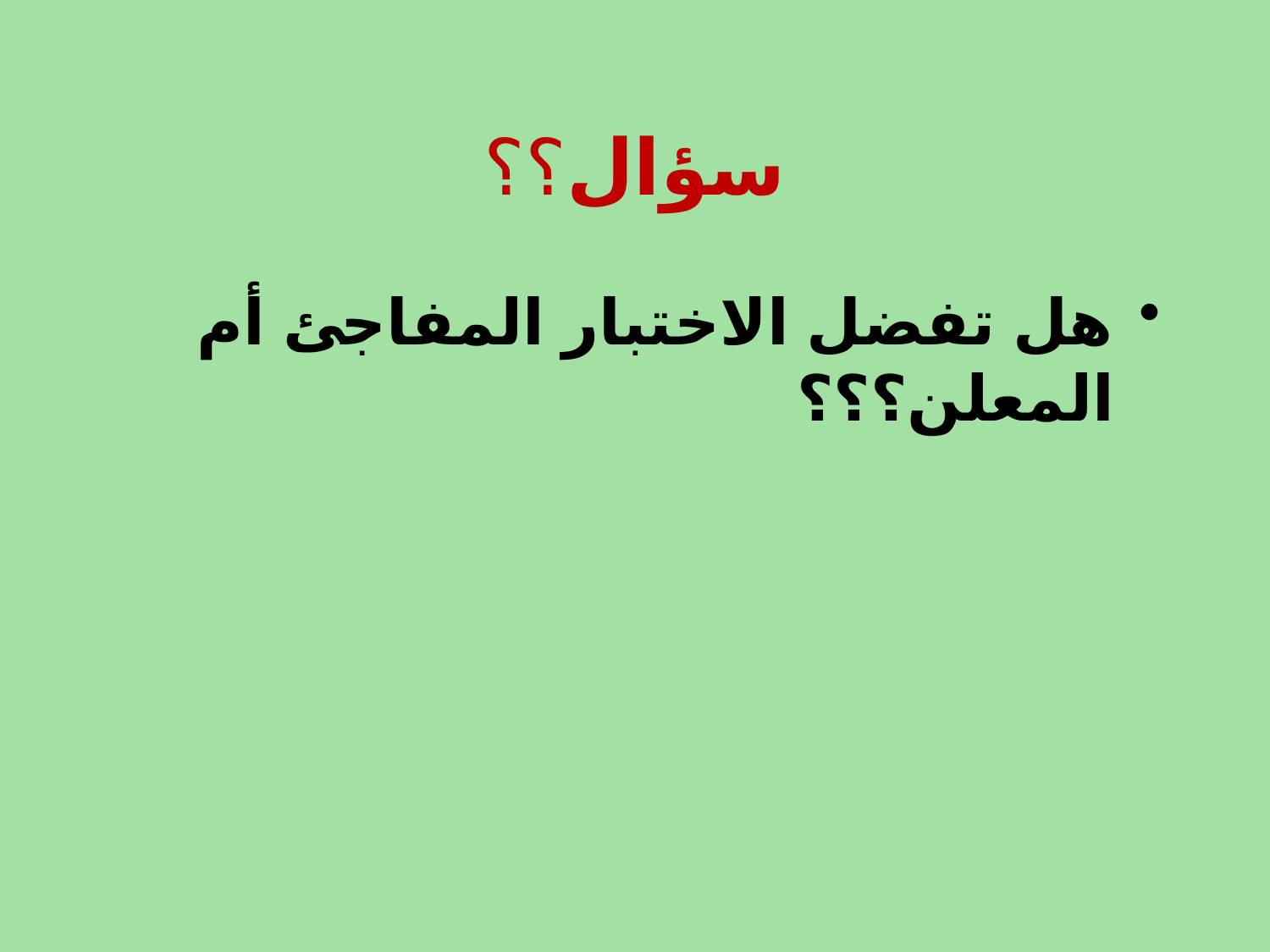

# سؤال؟؟
هل تفضل الاختبار المفاجئ أم المعلن؟؟؟